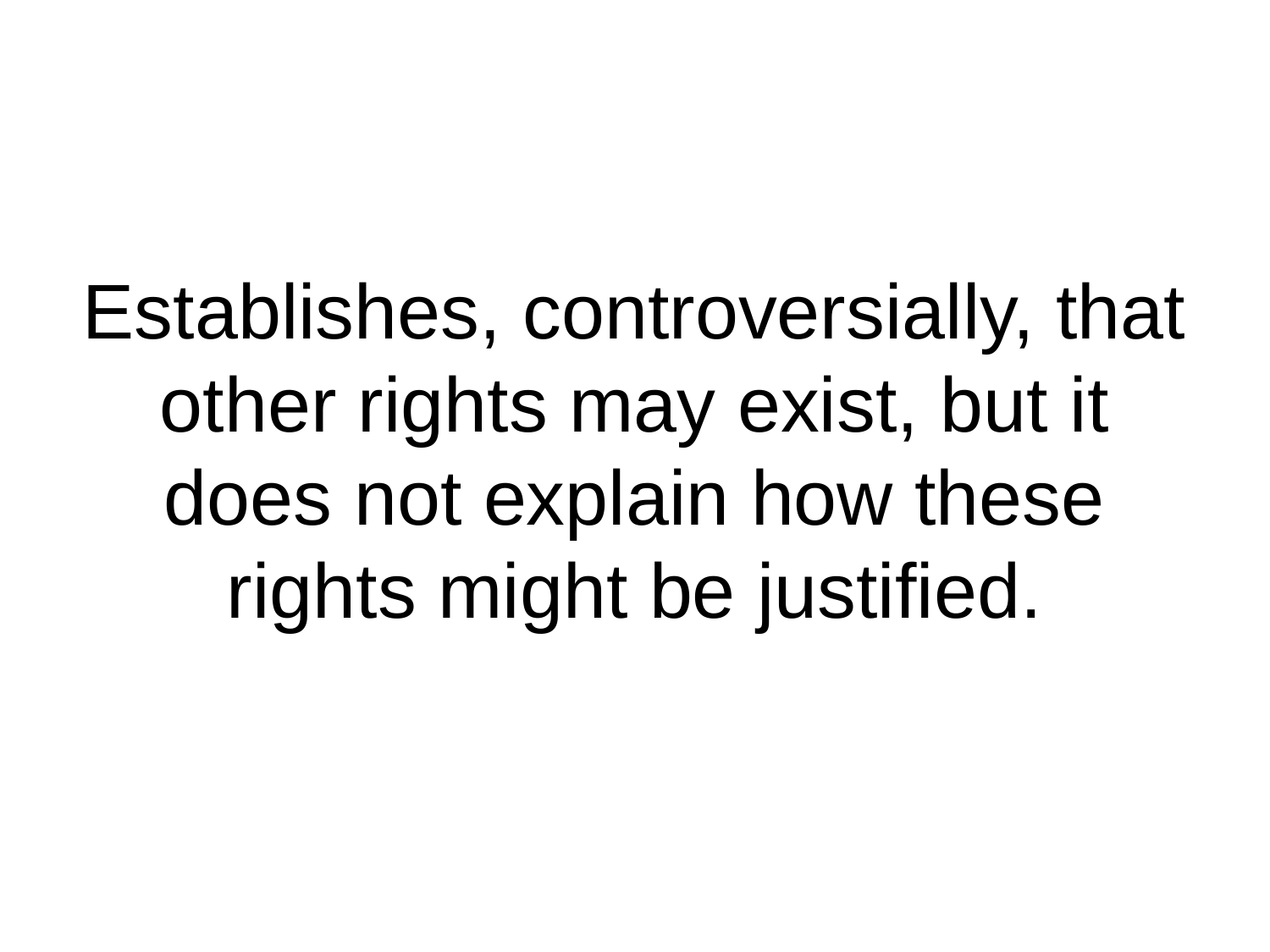

# Establishes, controversially, that other rights may exist, but it does not explain how these rights might be justified.